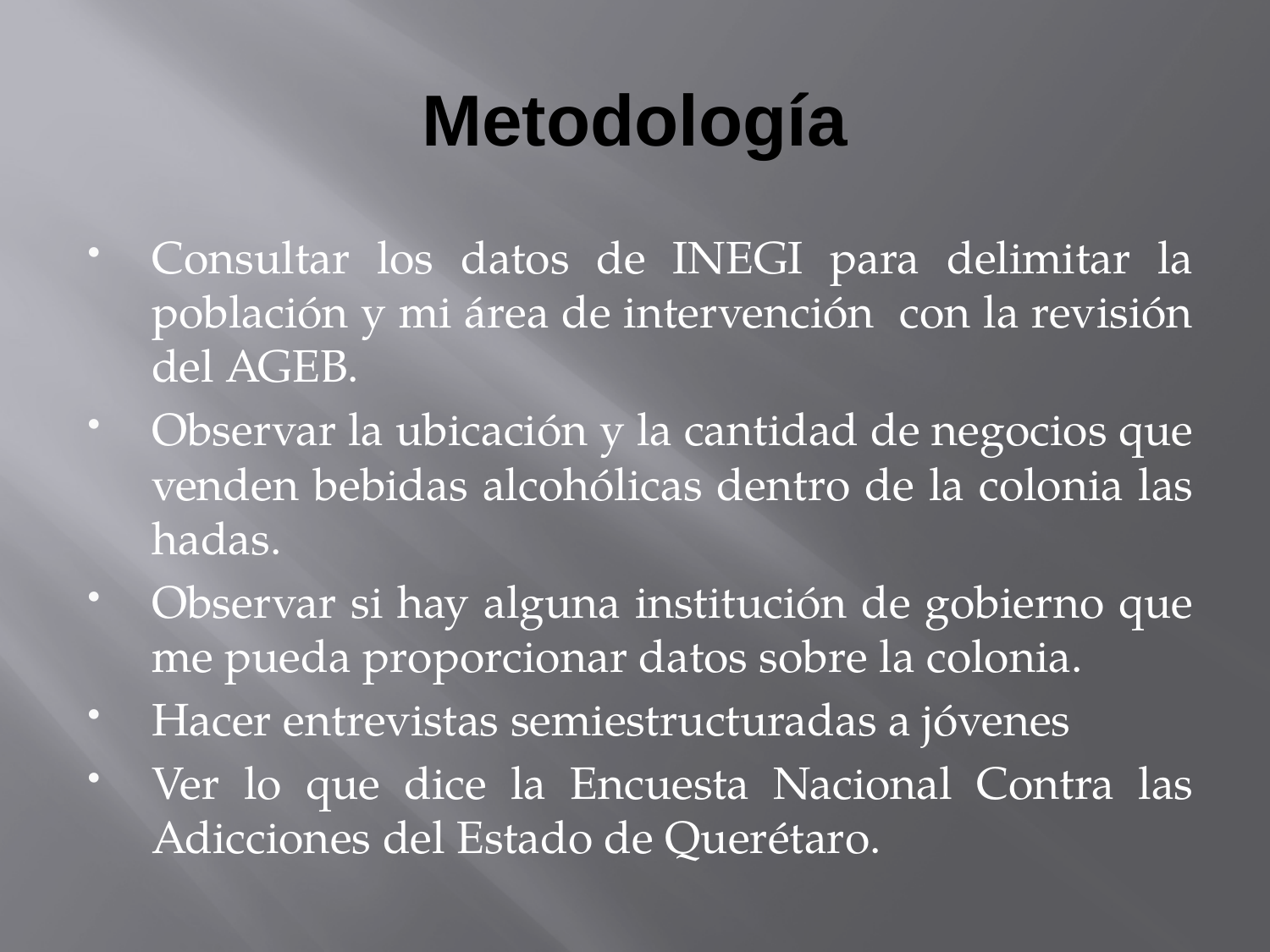

# Metodología
Consultar los datos de INEGI para delimitar la población y mi área de intervención  con la revisión del AGEB.
Observar la ubicación y la cantidad de negocios que venden bebidas alcohólicas dentro de la colonia las hadas.
Observar si hay alguna institución de gobierno que me pueda proporcionar datos sobre la colonia.
Hacer entrevistas semiestructuradas a jóvenes
Ver lo que dice la Encuesta Nacional Contra las Adicciones del Estado de Querétaro.